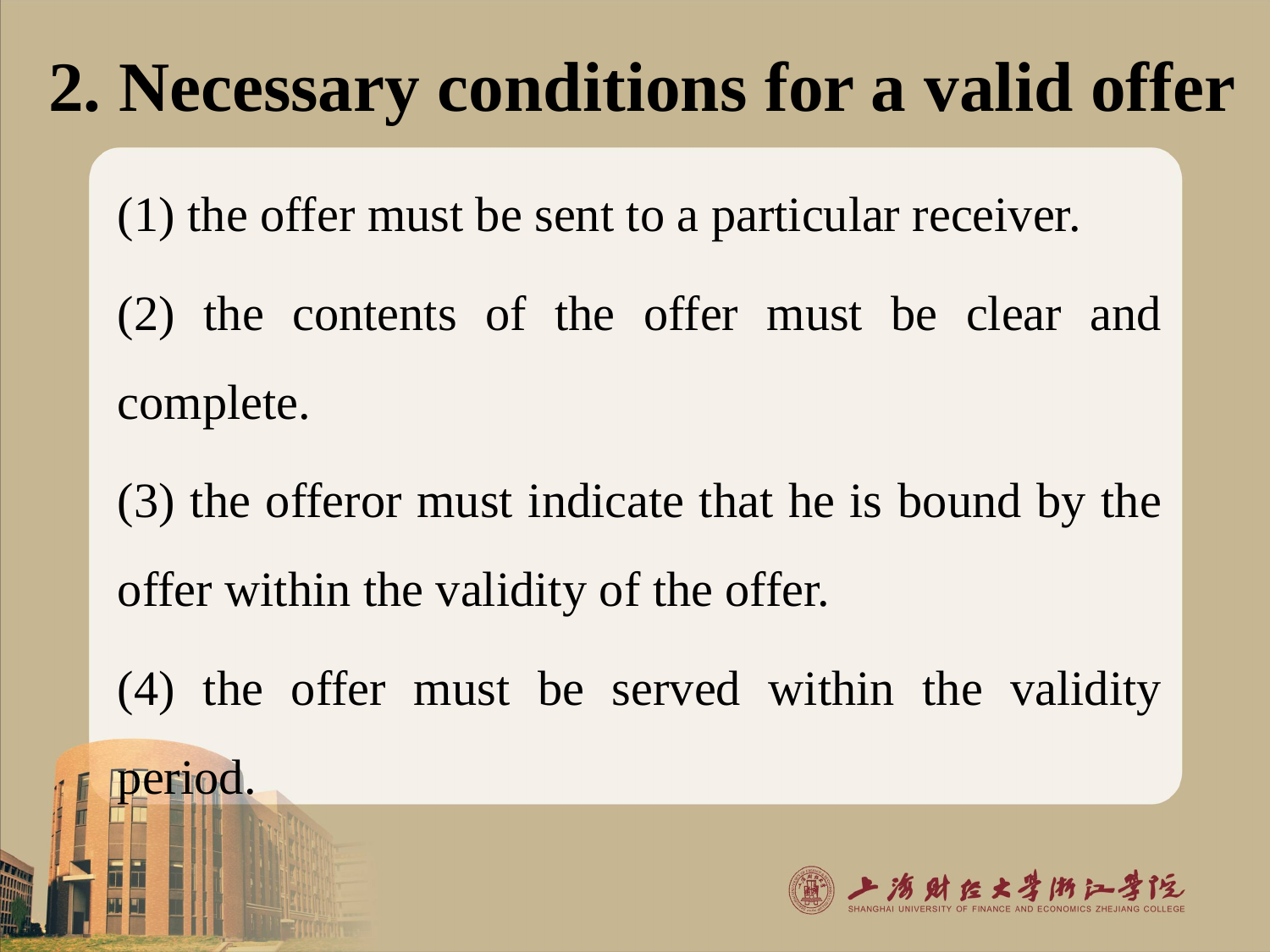

# 2. Necessary conditions for a valid offer
(1) the offer must be sent to a particular receiver.
(2) the contents of the offer must be clear and complete.
(3) the offeror must indicate that he is bound by the offer within the validity of the offer.
(4) the offer must be served within the validity period.